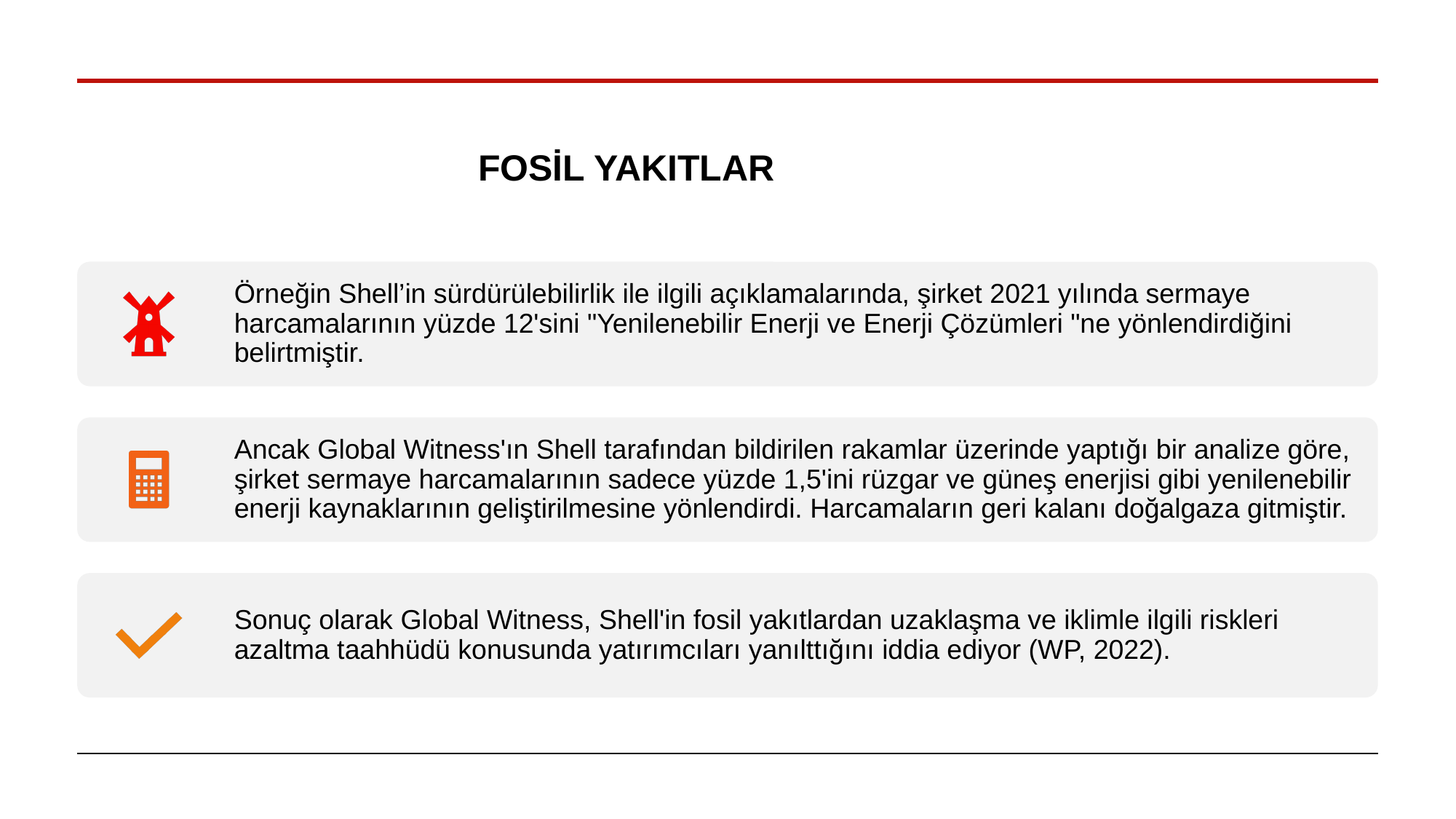

FOSİL YAKITLAR
Örneğin Shell’in sürdürülebilirlik ile ilgili açıklamalarında, şirket 2021 yılında sermaye harcamalarının yüzde 12'sini "Yenilenebilir Enerji ve Enerji Çözümleri "ne yönlendirdiğini belirtmiştir.
Ancak Global Witness'ın Shell tarafından bildirilen rakamlar üzerinde yaptığı bir analize göre, şirket sermaye harcamalarının sadece yüzde 1,5'ini rüzgar ve güneş enerjisi gibi yenilenebilir enerji kaynaklarının geliştirilmesine yönlendirdi. Harcamaların geri kalanı doğalgaza gitmiştir.
Sonuç olarak Global Witness, Shell'in fosil yakıtlardan uzaklaşma ve iklimle ilgili riskleri azaltma taahhüdü konusunda yatırımcıları yanılttığını iddia ediyor (WP, 2022).